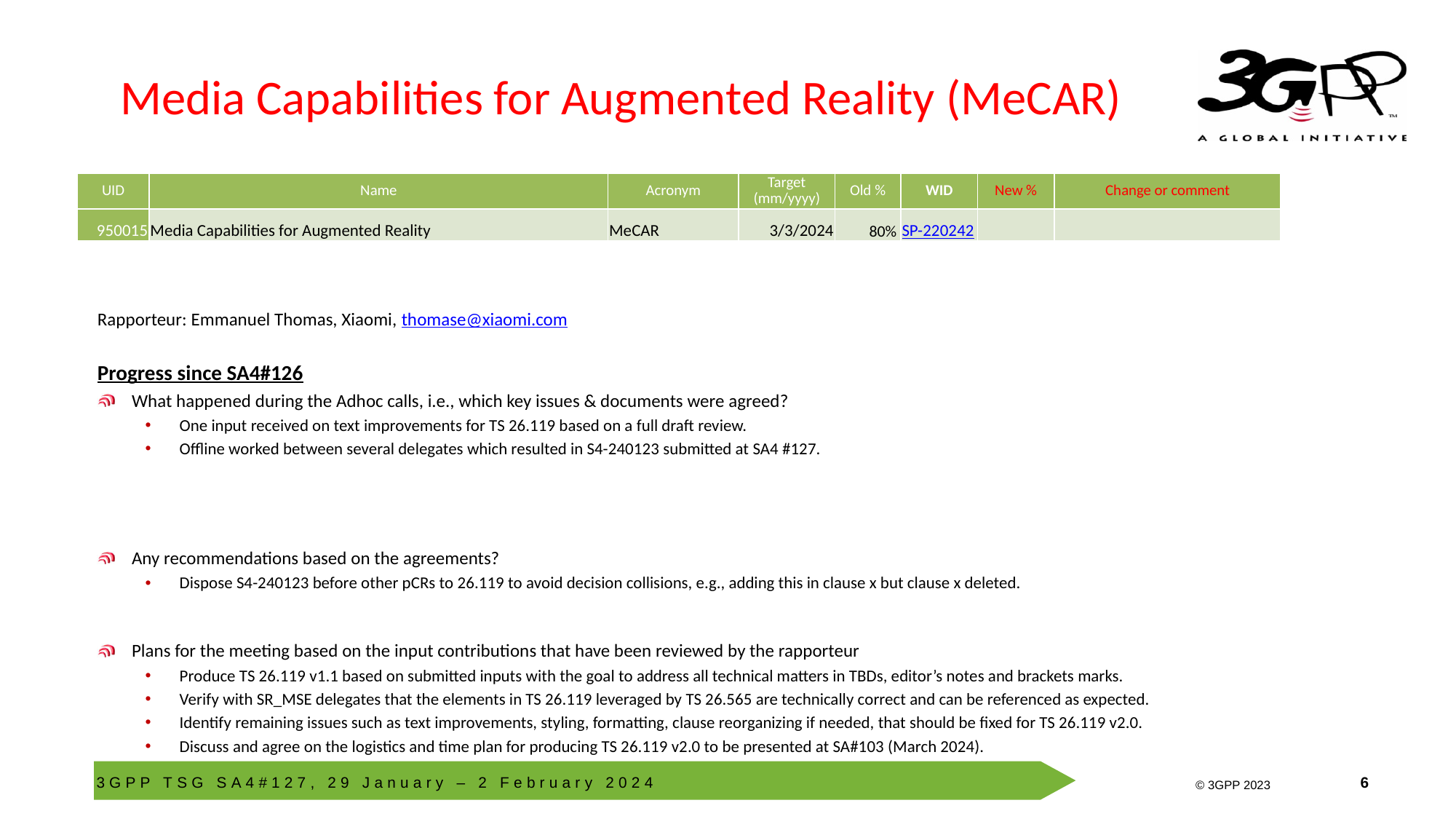

# Media Capabilities for Augmented Reality (MeCAR)
| UID | Name | Acronym | Target (mm/yyyy) | Old % | WID | New % | Change or comment |
| --- | --- | --- | --- | --- | --- | --- | --- |
| 950015 | Media Capabilities for Augmented Reality | MeCAR | 3/3/2024 | 80% | SP-220242 |  |  |
Rapporteur: Emmanuel Thomas, Xiaomi, thomase@xiaomi.com

Progress since SA4#126
What happened during the Adhoc calls, i.e., which key issues & documents were agreed?
One input received on text improvements for TS 26.119 based on a full draft review.
Offline worked between several delegates which resulted in S4-240123 submitted at SA4 #127.

Any recommendations based on the agreements?
Dispose S4-240123 before other pCRs to 26.119 to avoid decision collisions, e.g., adding this in clause x but clause x deleted.

Plans for the meeting based on the input contributions that have been reviewed by the rapporteur
Produce TS 26.119 v1.1 based on submitted inputs with the goal to address all technical matters in TBDs, editor’s notes and brackets marks.
Verify with SR_MSE delegates that the elements in TS 26.119 leveraged by TS 26.565 are technically correct and can be referenced as expected.
Identify remaining issues such as text improvements, styling, formatting, clause reorganizing if needed, that should be fixed for TS 26.119 v2.0.
Discuss and agree on the logistics and time plan for producing TS 26.119 v2.0 to be presented at SA#103 (March 2024).